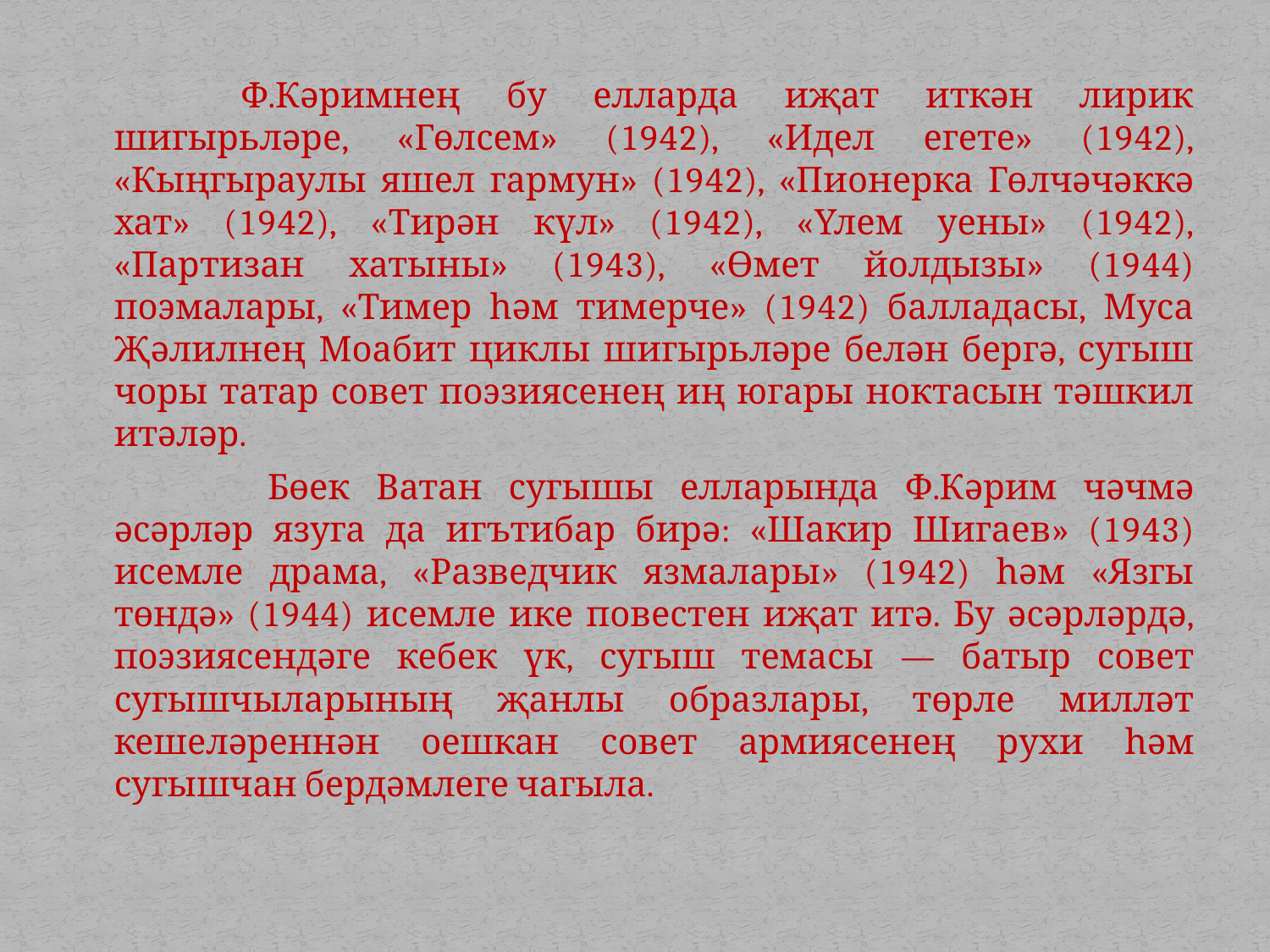

Ф.Кәримнең бу елларда иҗат иткән лирик шигырьләре, «Гөлсем» (1942), «Идел егете» (1942), «Кыңгыраулы яшел гармун» (1942), «Пионерка Гөлчәчәккә хат» (1942), «Тирән күл» (1942), «Үлем уены» (1942), «Партизан хатыны» (1943), «Өмет йолдызы» (1944) поэмалары, «Тимер һәм тимерче» (1942) балладасы, Муса Җәлилнең Моабит циклы шигырьләре белән бергә, сугыш чоры татар совет поэзиясенең иң югары ноктасын тәшкил итәләр.
		 Бөек Ватан сугышы елларында Ф.Кәрим чәчмә әсәрләр язуга да игътибар бирә: «Шакир Шигаев» (1943) исемле драма, «Разведчик язмалары» (1942) һәм «Язгы төндә» (1944) исемле ике повестен иҗат итә. Бу әсәрләрдә, поэзиясендәге кебек үк, сугыш темасы — батыр совет сугышчыларының җанлы образлары, төрле милләт кешеләреннән оешкан совет армиясенең рухи һәм сугышчан бердәмлеге чагыла.